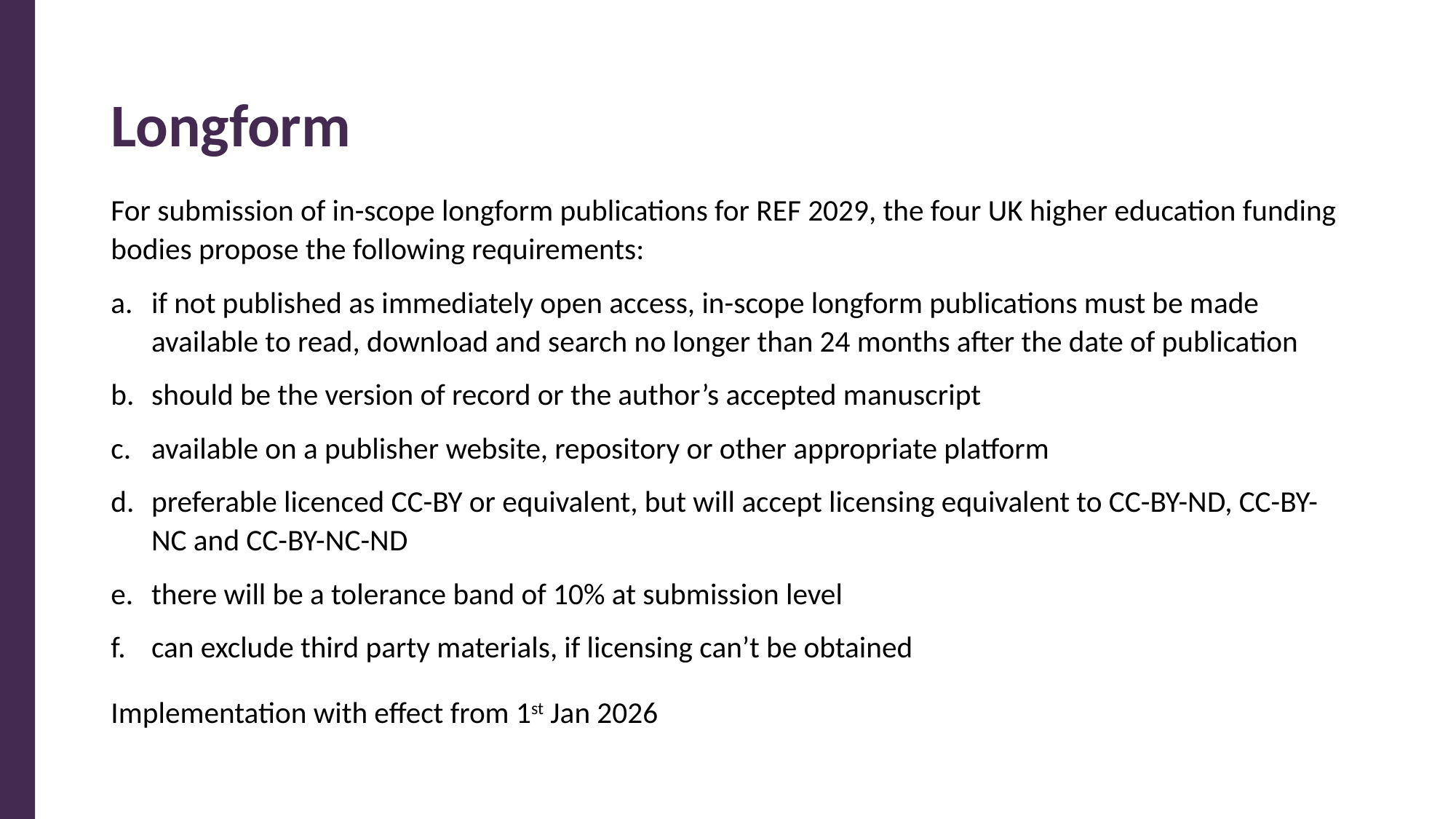

# Longform
For submission of in-scope longform publications for REF 2029, the four UK higher education funding bodies propose the following requirements:
if not published as immediately open access, in-scope longform publications must be made available to read, download and search no longer than 24 months after the date of publication
should be the version of record or the author’s accepted manuscript
available on a publisher website, repository or other appropriate platform
preferable licenced CC-BY or equivalent, but will accept licensing equivalent to CC-BY-ND, CC-BY-NC and CC-BY-NC-ND
there will be a tolerance band of 10% at submission level
can exclude third party materials, if licensing can’t be obtained
Implementation with effect from 1st Jan 2026